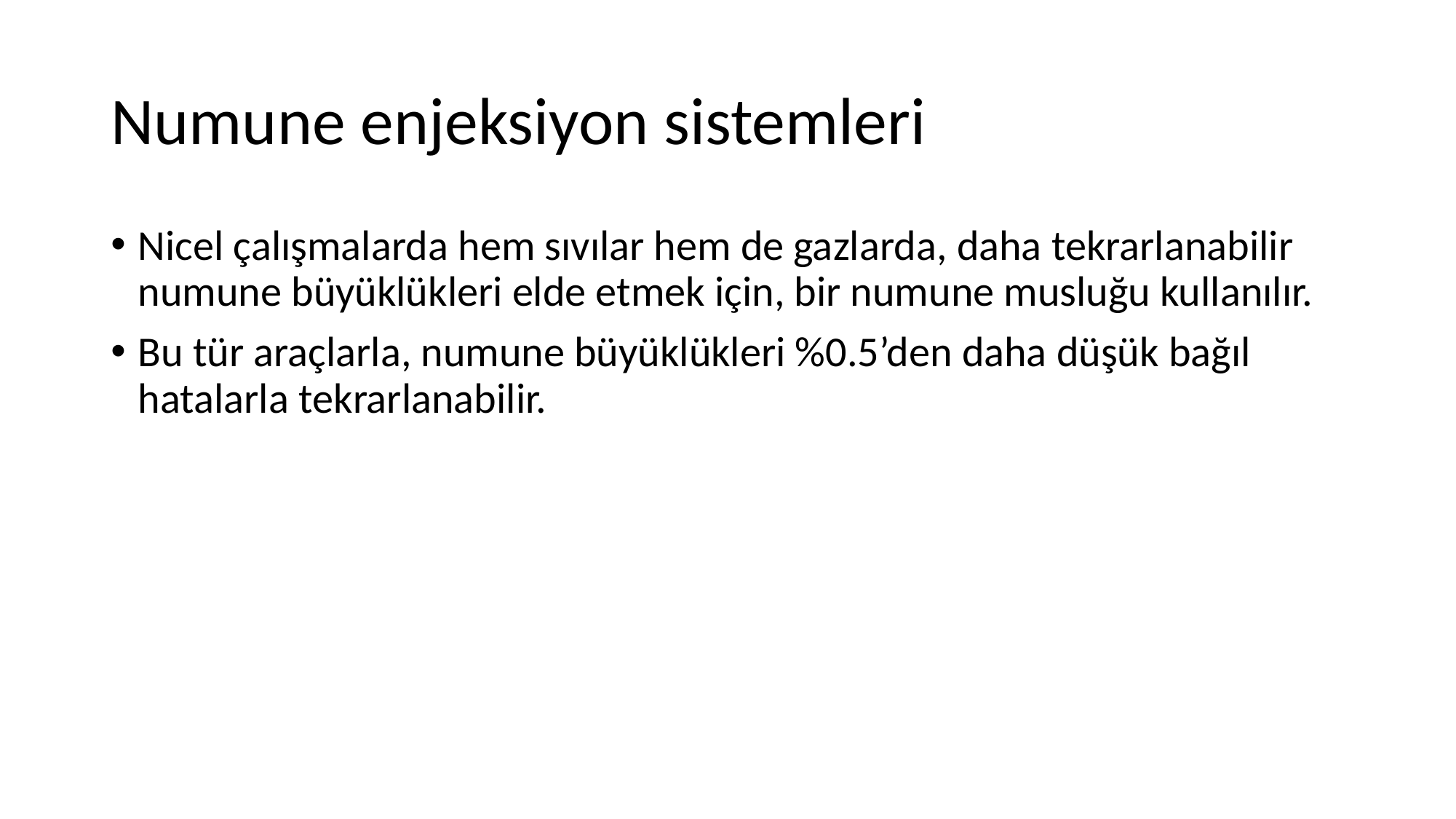

# Numune enjeksiyon sistemleri
Nicel çalışmalarda hem sıvılar hem de gazlarda, daha tekrarlanabilir numune büyüklükleri elde etmek için, bir numune musluğu kullanılır.
Bu tür araçlarla, numune büyüklükleri %0.5’den daha düşük bağıl hatalarla tekrarlanabilir.